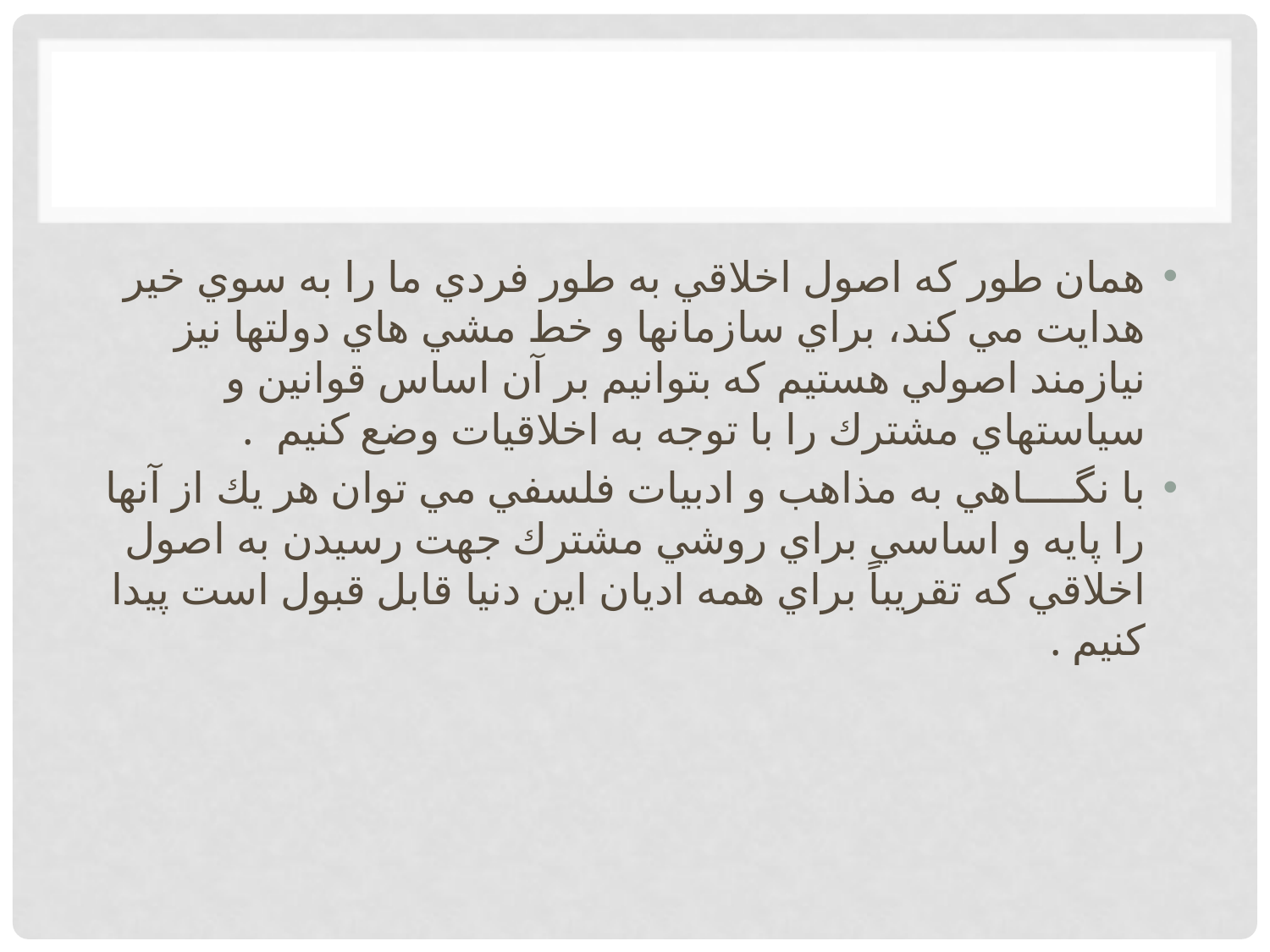

همان طور كه اصول اخلاقي به طور فردي ما را به سوي خير هدايت مي كند، براي سازمانها و خط مشي هاي دولتها نيز نيازمند اصولي هستيم كه بتوانيم بر آن اساس قوانين و سياستهاي مشترك را با توجه به اخلاقيات وضع كنيم  .
با نگــــاهي به مذاهب و ادبيات فلسفي مي توان هر يك از آنها را پايه و اساسي براي روشي مشترك جهت رسيدن به اصول اخلاقي كه تقريباً براي همه اديان اين دنيا قابل قبول است پيدا كنيم .